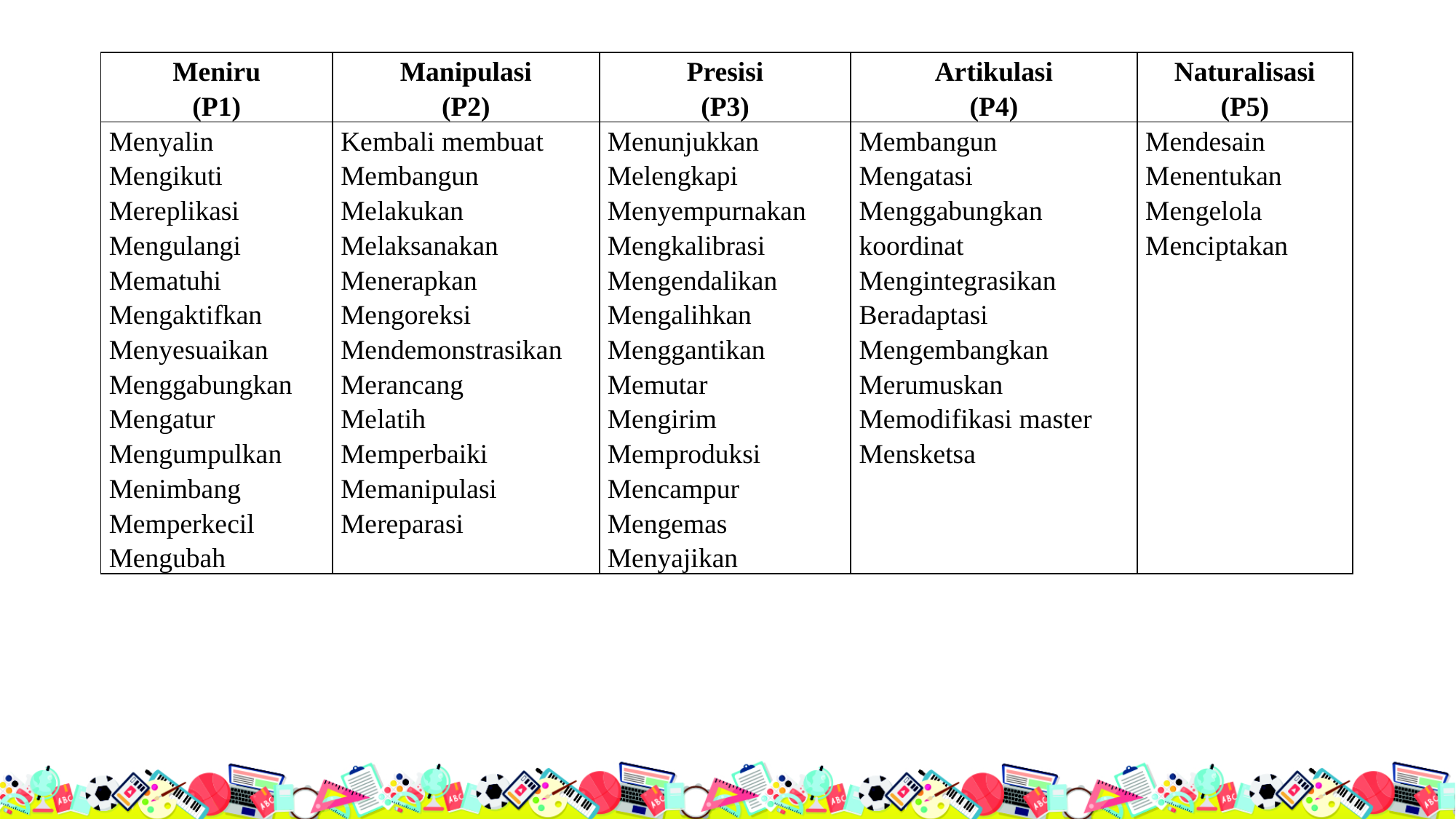

| Meniru (P1) | Manipulasi (P2) | Presisi (P3) | Artikulasi (P4) | Naturalisasi (P5) |
| --- | --- | --- | --- | --- |
| Menyalin Mengikuti Mereplikasi Mengulangi Mematuhi Mengaktifkan Menyesuaikan Menggabungkan Mengatur Mengumpulkan Menimbang Memperkecil Mengubah | Kembali membuat Membangun Melakukan Melaksanakan Menerapkan Mengoreksi Mendemonstrasikan Merancang Melatih Memperbaiki Memanipulasi Mereparasi | Menunjukkan Melengkapi Menyempurnakan Mengkalibrasi Mengendalikan Mengalihkan Menggantikan Memutar Mengirim Memproduksi Mencampur Mengemas Menyajikan | Membangun Mengatasi Menggabungkan koordinat Mengintegrasikan Beradaptasi Mengembangkan Merumuskan Memodifikasi master Mensketsa | Mendesain Menentukan Mengelola Menciptakan |